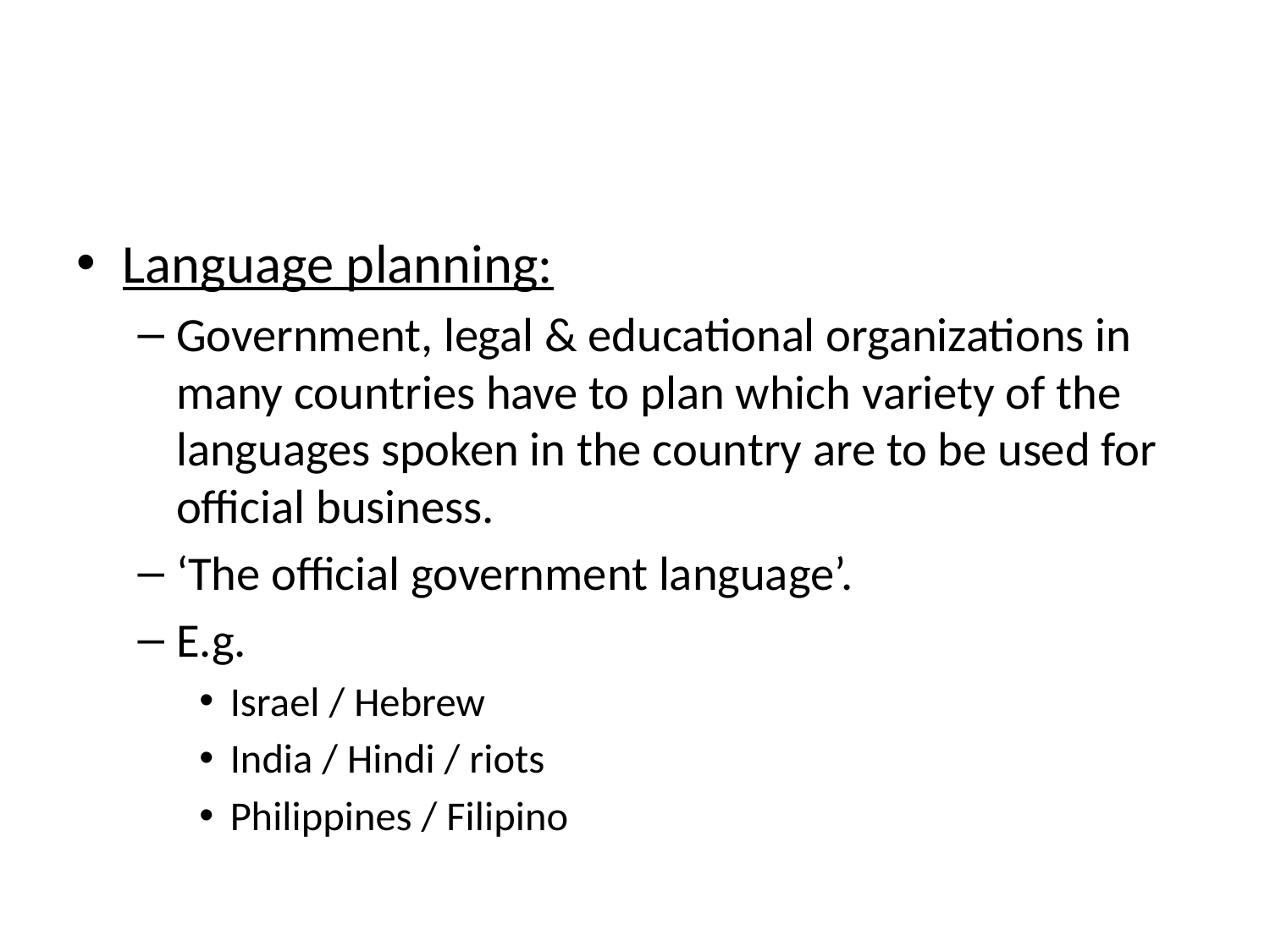

#
Language planning:
Government, legal & educational organizations in many countries have to plan which variety of the languages spoken in the country are to be used for official business.
‘The official government language’.
E.g.
Israel / Hebrew
India / Hindi / riots
Philippines / Filipino